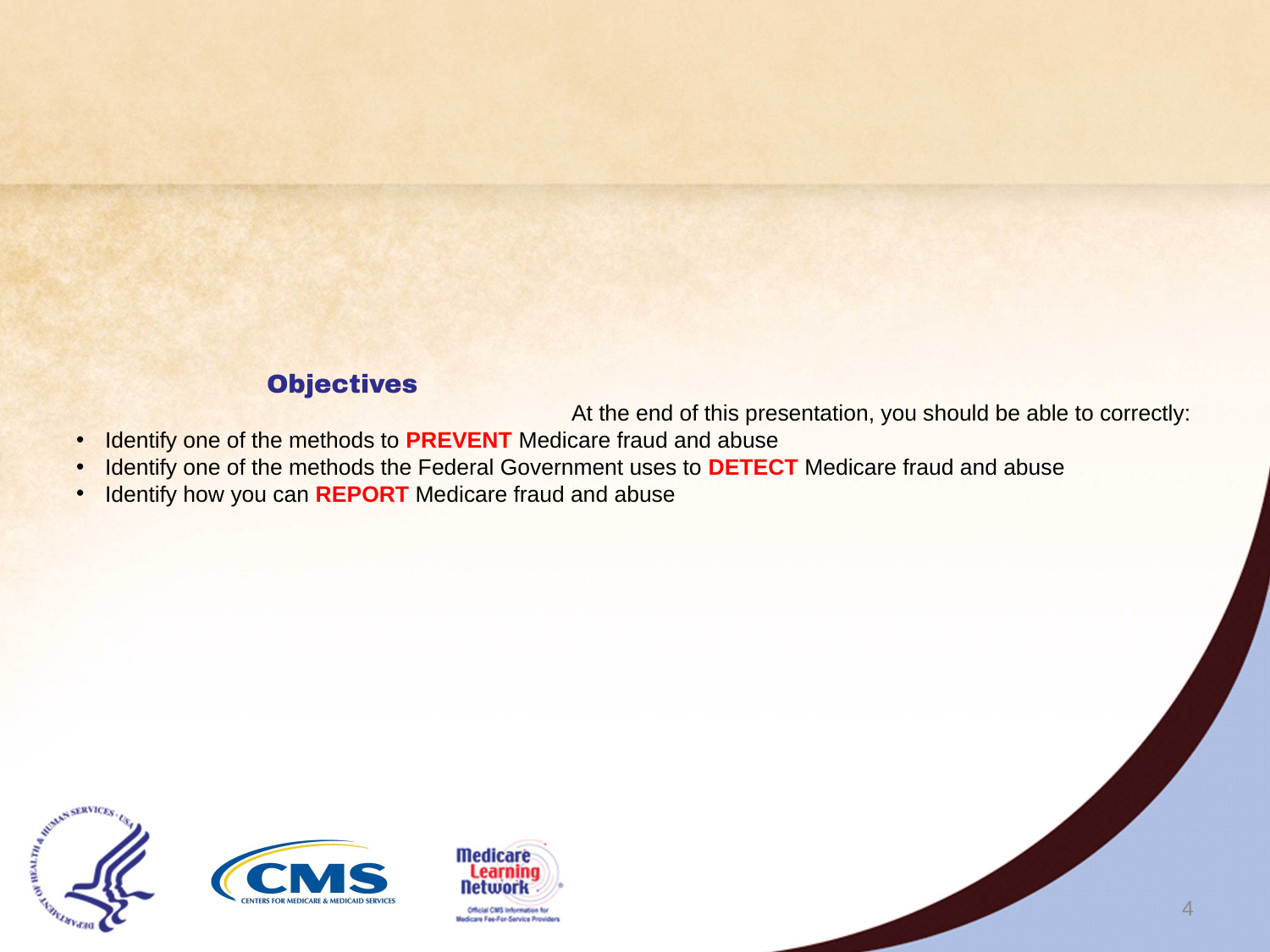

# Objectives At the end of this presentation, you should be able to correctly:
Identify one of the methods to PREVENT Medicare fraud and abuse
Identify one of the methods the Federal Government uses to DETECT Medicare fraud and abuse
Identify how you can REPORT Medicare fraud and abuse

4